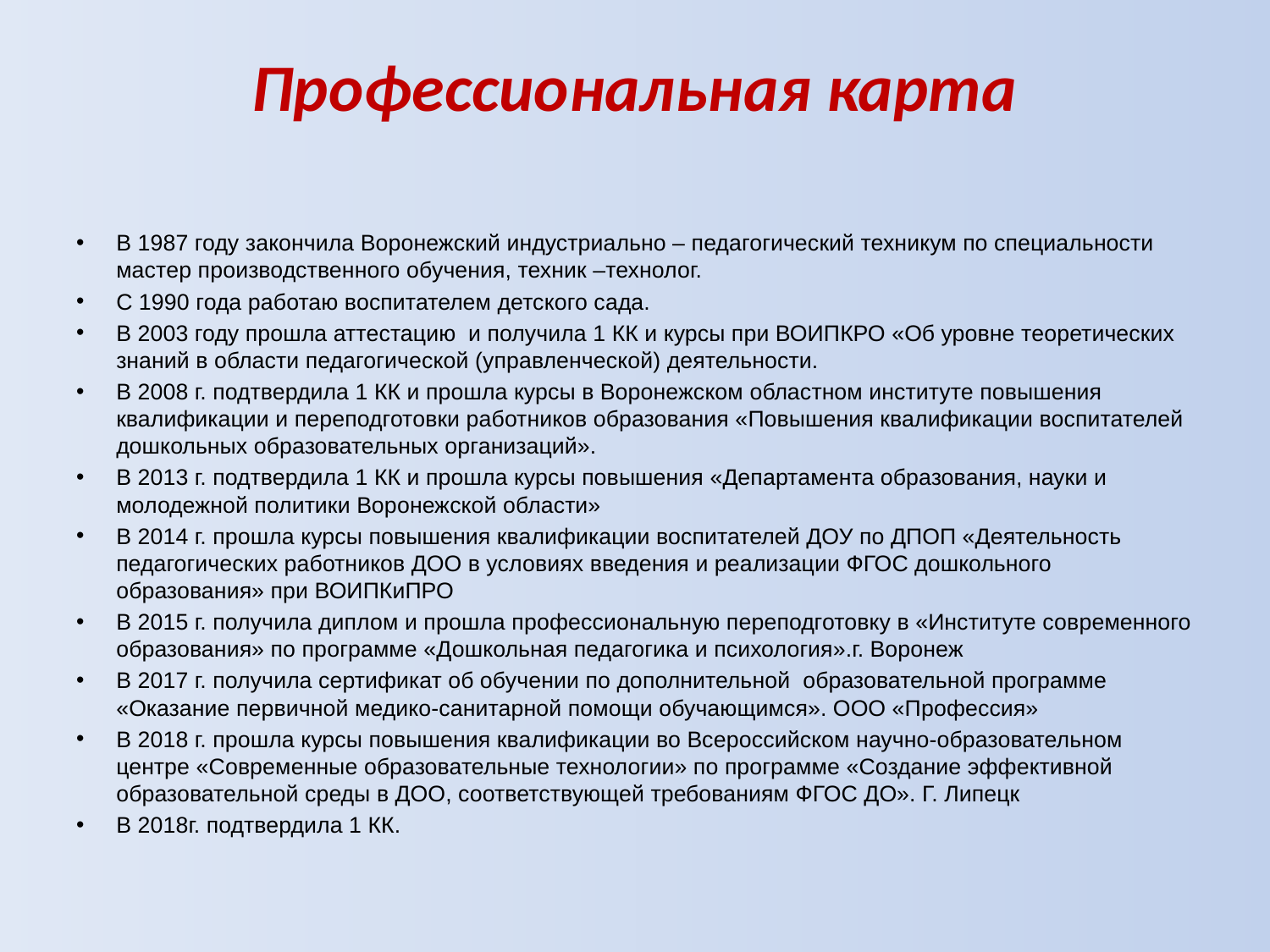

# Профессиональная карта
В 1987 году закончила Воронежский индустриально – педагогический техникум по специальности  мастер производственного обучения, техник –технолог.
С 1990 года работаю воспитателем детского сада.
В 2003 году прошла аттестацию  и получила 1 КК и курсы при ВОИПКРО «Об уровне теоретических знаний в области педагогической (управленческой) деятельности.
В 2008 г. подтвердила 1 КК и прошла курсы в Воронежском областном институте повышения квалификации и переподготовки работников образования «Повышения квалификации воспитателей дошкольных образовательных организаций».
В 2013 г. подтвердила 1 КК и прошла курсы повышения «Департамента образования, науки и молодежной политики Воронежской области»
В 2014 г. прошла курсы повышения квалификации воспитателей ДОУ по ДПОП «Деятельность педагогических работников ДОО в условиях введения и реализации ФГОС дошкольного образования» при ВОИПКиПРО
В 2015 г. получила диплом и прошла профессиональную переподготовку в «Институте современного образования» по программе «Дошкольная педагогика и психология».г. Воронеж
В 2017 г. получила сертификат об обучении по дополнительной  образовательной программе «Оказание первичной медико-санитарной помощи обучающимся». ООО «Профессия»
В 2018 г. прошла курсы повышения квалификации во Всероссийском научно-образовательном центре «Современные образовательные технологии» по программе «Создание эффективной образовательной среды в ДОО, соответствующей требованиям ФГОС ДО». Г. Липецк
В 2018г. подтвердила 1 КК.